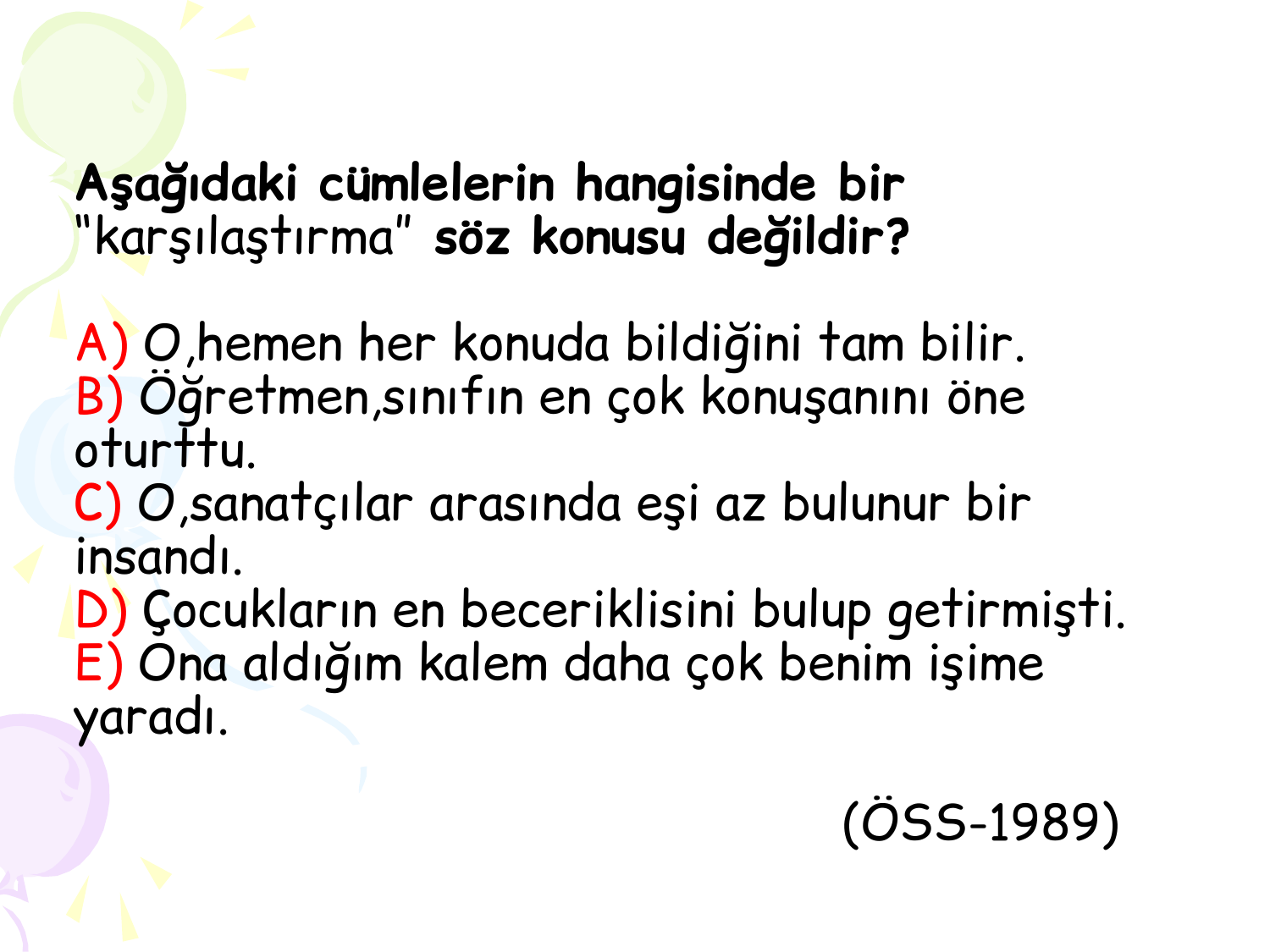

# Aşağıdaki cümlelerin hangisinde bir “karşılaştırma” söz konusu değildir? A) O,hemen her konuda bildiğini tam bilir. B) Öğretmen,sınıfın en çok konuşanını öne oturttu. C) O,sanatçılar arasında eşi az bulunur bir insandı. D) Çocukların en beceriklisini bulup getirmişti. E) Ona aldığım kalem daha çok benim işime yaradı. (ÖSS-1989)